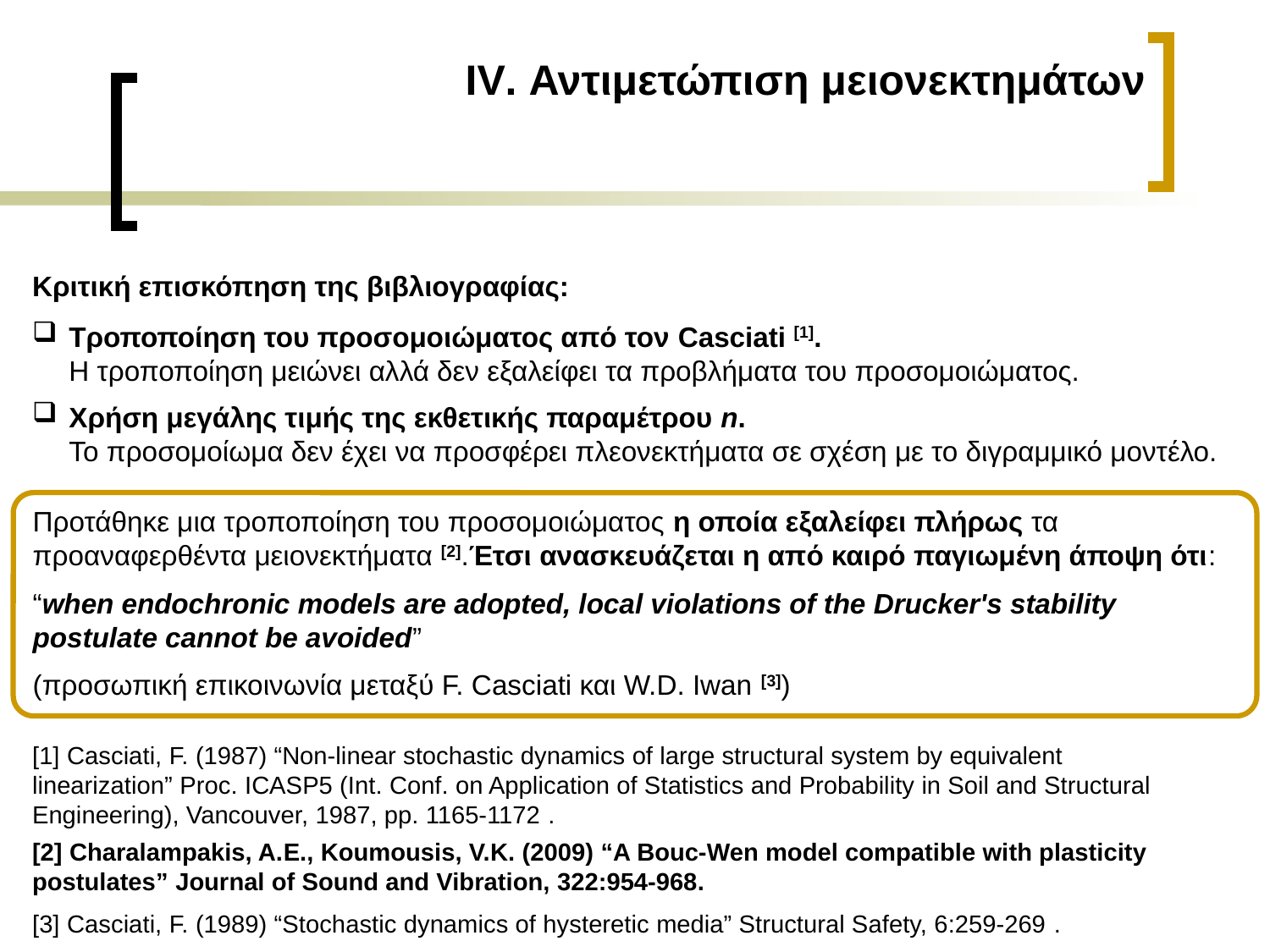

ΙV. Αντιμετώπιση μειονεκτημάτων

Κριτική επισκόπηση της βιβλιογραφίας:
Τροποποίηση του προσομοιώματος από τον Casciati [1].
Η τροποποίηση μειώνει αλλά δεν εξαλείφει τα προβλήματα του προσομοιώματος.
Χρήση μεγάλης τιμής της εκθετικής παραμέτρου n.
Το προσομοίωμα δεν έχει να προσφέρει πλεονεκτήματα σε σχέση με το διγραμμικό μοντέλο.

Προτάθηκε μια τροποποίηση του προσομοιώματος η οποία εξαλείφει πλήρως τα προαναφερθέντα μειονεκτήματα [2].Έτσι ανασκευάζεται η από καιρό παγιωμένη άποψη ότι:
“when endochronic models are adopted, local violations of the Drucker's stability postulate cannot be avoided”
(προσωπική επικοινωνία μεταξύ F. Casciati και W.D. Iwan [3])
[1] Casciati, F. (1987) “Non-linear stochastic dynamics of large structural system by equivalent linearization” Proc. ICASP5 (Int. Conf. on Application of Statistics and Probability in Soil and Structural Engineering), Vancouver, 1987, pp. 1165-1172 .
[2] Charalampakis, A.Ε., Koumousis, V.Κ. (2009) “A Bouc-Wen model compatible with plasticity postulates” Journal of Sound and Vibration, 322:954-968.
[3] Casciati, F. (1989) “Stochastic dynamics of hysteretic media” Structural Safety, 6:259-269 .